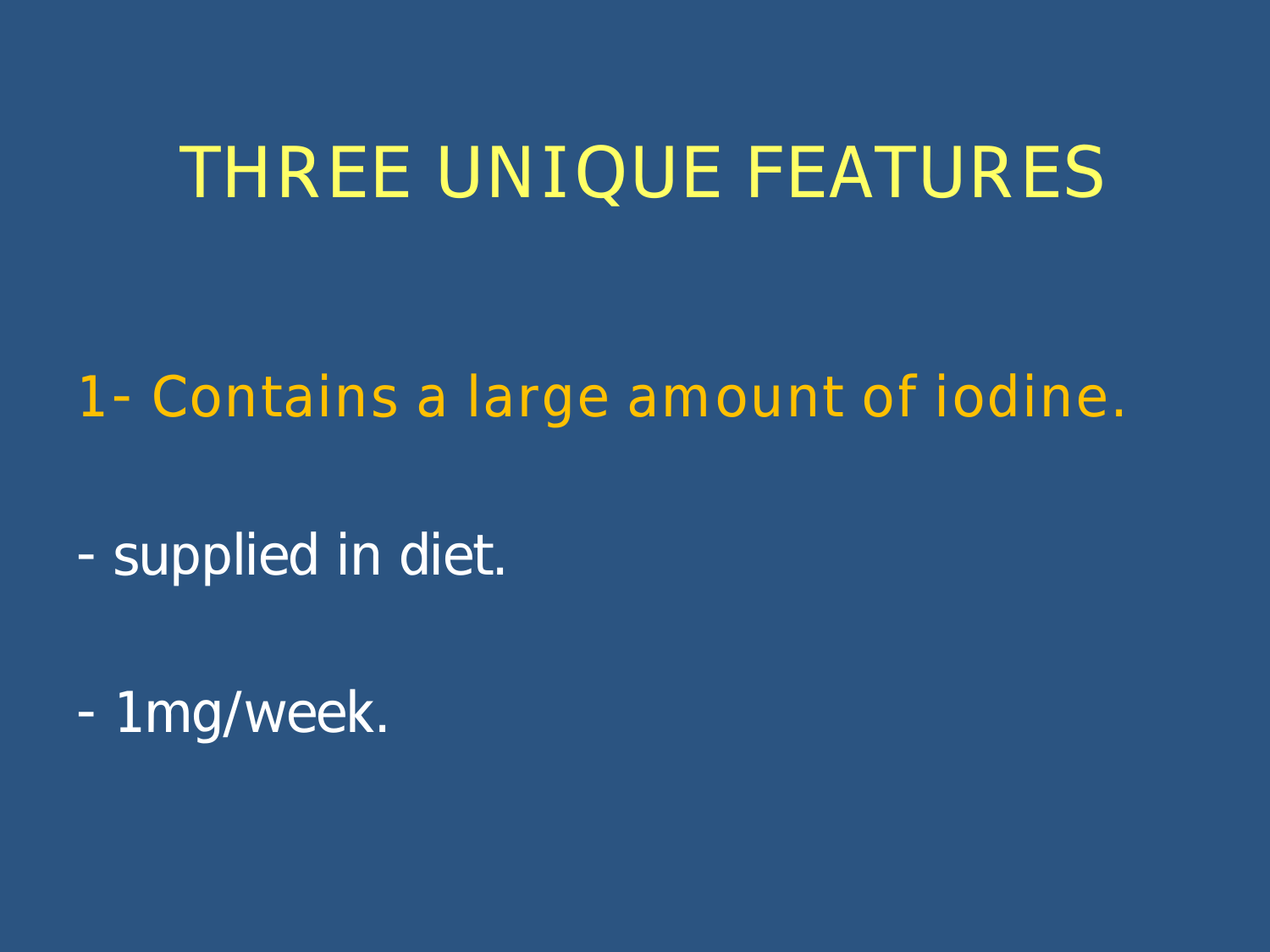

#
    THREE UNIQUE FEATURES

1- Contains a large amount of iodine.

- supplied in diet.

- 1mg/week.